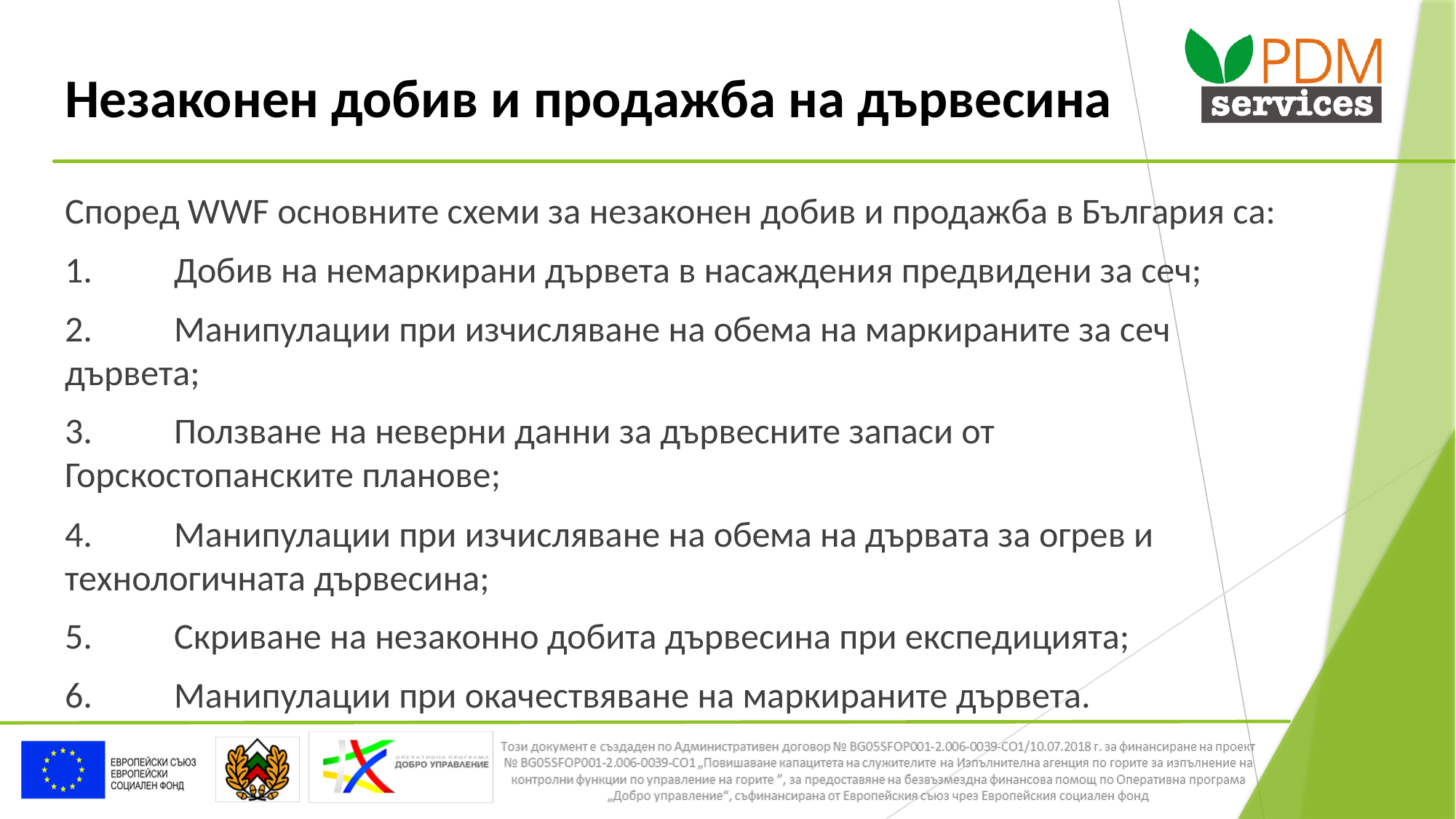

# Незаконен добив и продажба на дървесина
Според WWF основните схеми за незаконен добив и продажба в България са:
1.	Добив на немаркирани дървета в насаждения предвидени за сеч;
2.	Манипулации при изчисляване на обема на маркираните за сеч дървета;
3.	Ползване на неверни данни за дървесните запаси от Горскостопанските планове;
4.	Манипулации при изчисляване на обема на дървата за огрев и технологичната дървесина;
5.	Скриване на незаконно добита дървесина при експедицията;
6.	Манипулации при окачествяване на маркираните дървета.